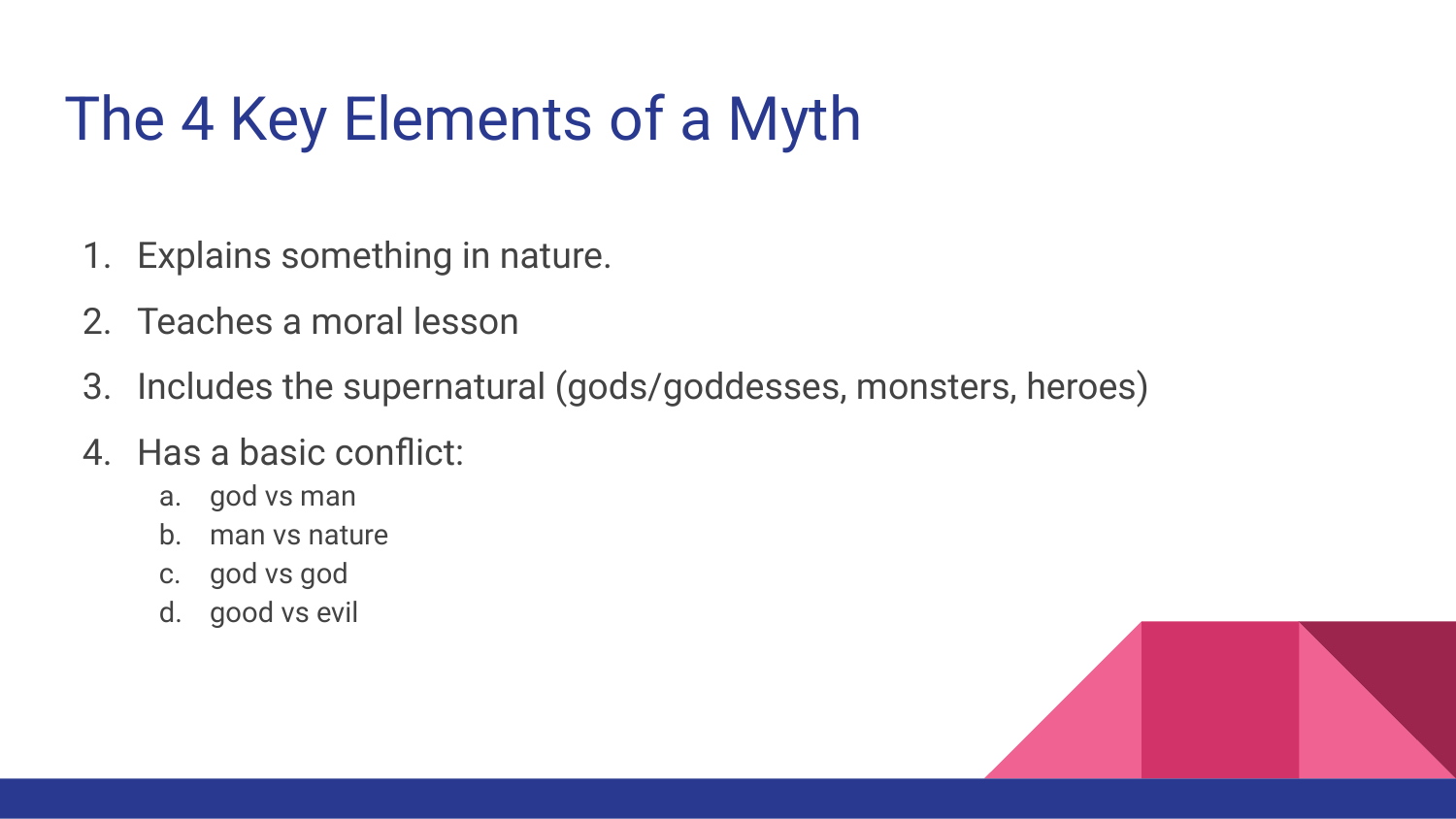

# The 4 Key Elements of a Myth
Explains something in nature.
Teaches a moral lesson
Includes the supernatural (gods/goddesses, monsters, heroes)
Has a basic conflict:
god vs man
man vs nature
god vs god
good vs evil